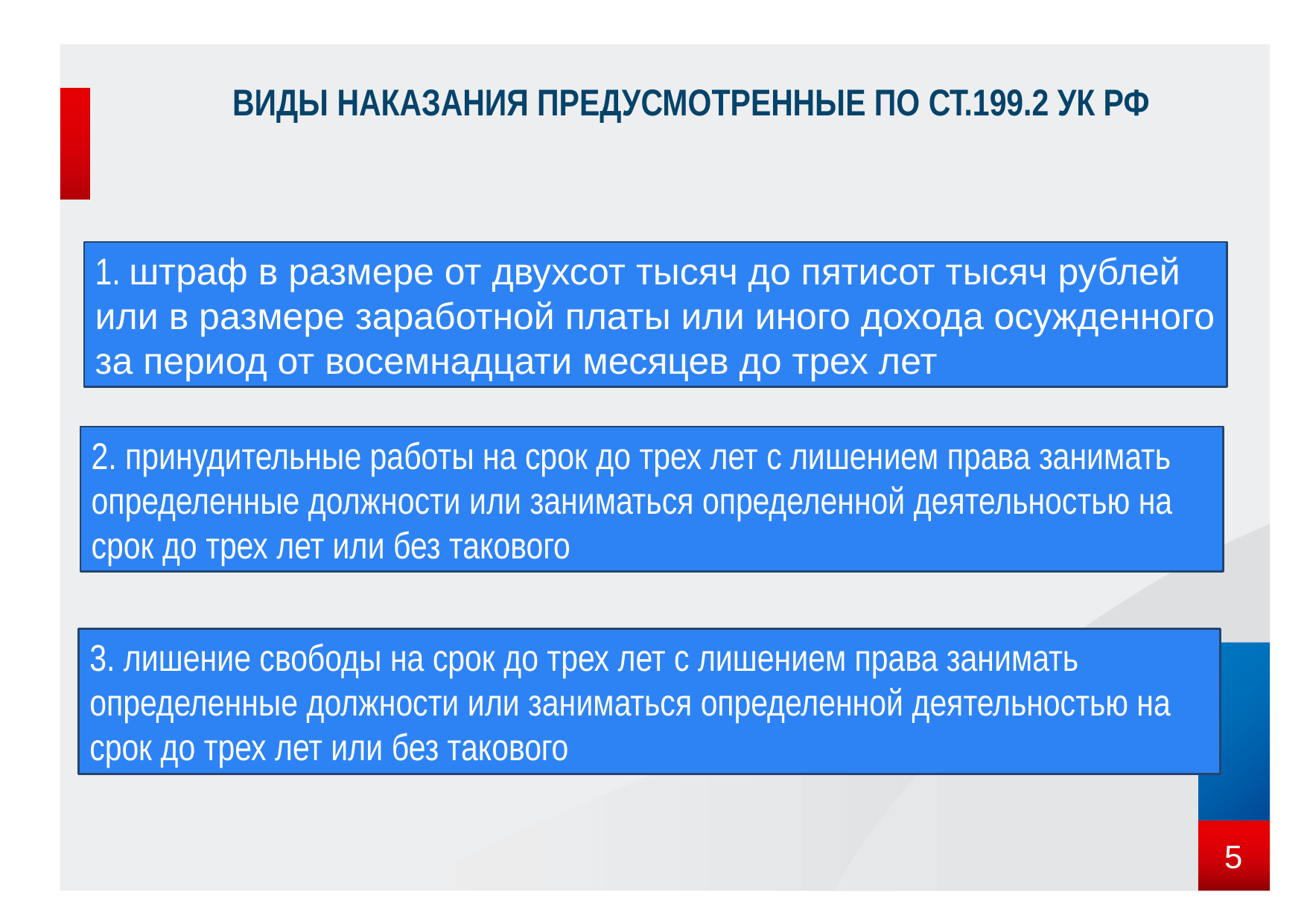

Виды наказания предусмотренные по ст.199.2 УК РФ
1. штраф в размере от двухсот тысяч до пятисот тысяч рублей или в размере заработной платы или иного дохода осужденного за период от восемнадцати месяцев до трех лет
2. принудительные работы на срок до трех лет с лишением права занимать определенные должности или заниматься определенной деятельностью на срок до трех лет или без такового
3. лишение свободы на срок до трех лет с лишением права занимать определенные должности или заниматься определенной деятельностью на срок до трех лет или без такового
5